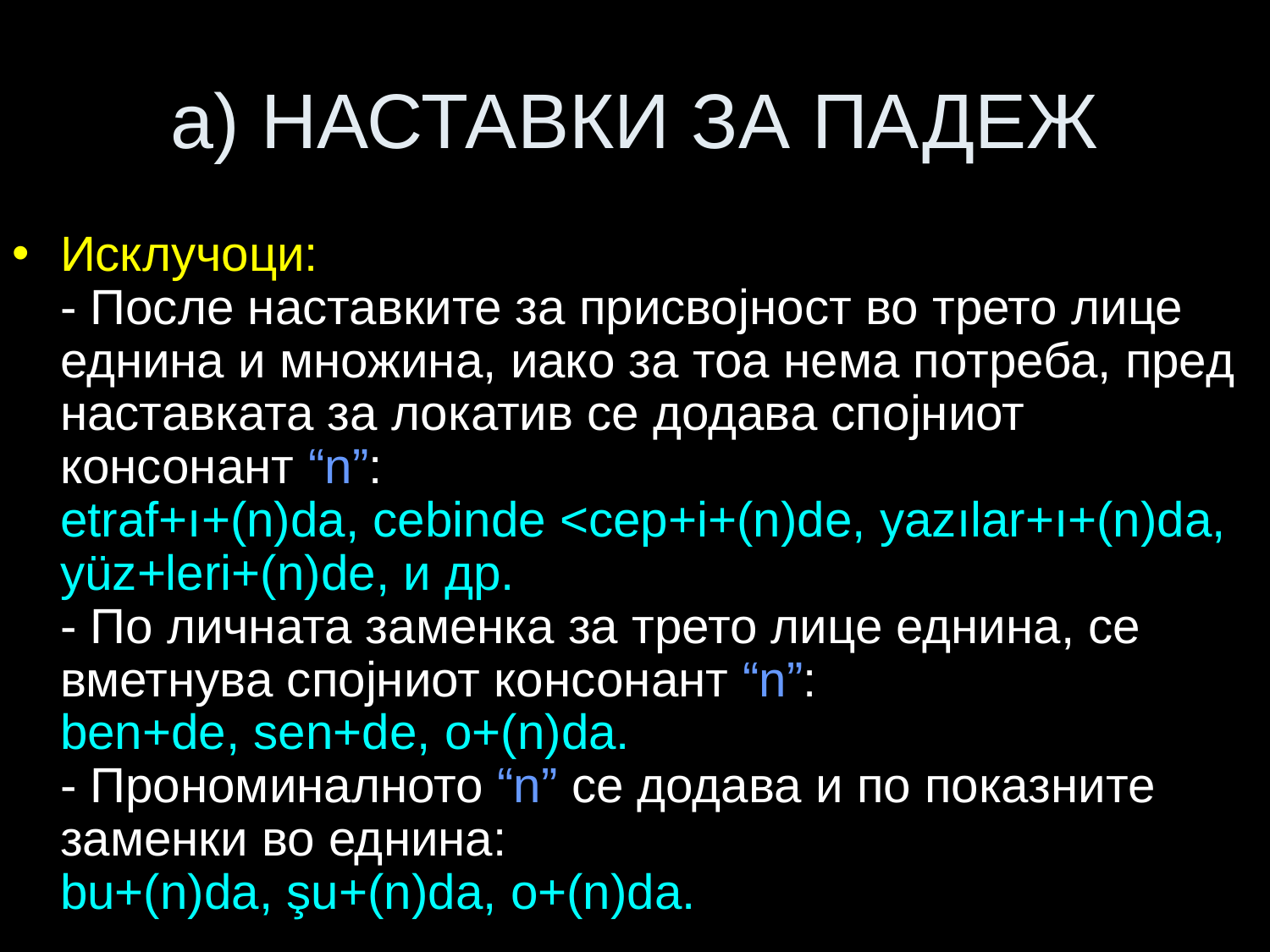

# a) НАСТАВКИ ЗА ПАДЕЖ
Исклучоци:
- После наставките за присвојност во трето лице еднина и множина, иако за тоа нема потреба, пред наставката за локатив се додава спојниот консонант “n”:
etraf+ı+(n)da, cebinde <cep+i+(n)de, yazılar+ı+(n)da, yüz+leri+(n)de, и др.
- По личната заменка за трето лице еднина, се вметнува спојниот консонант “n”:
ben+de, sen+de, o+(n)da.
- Прономиналното “n” се додава и по показните заменки во еднина:
bu+(n)da, şu+(n)da, o+(n)da.